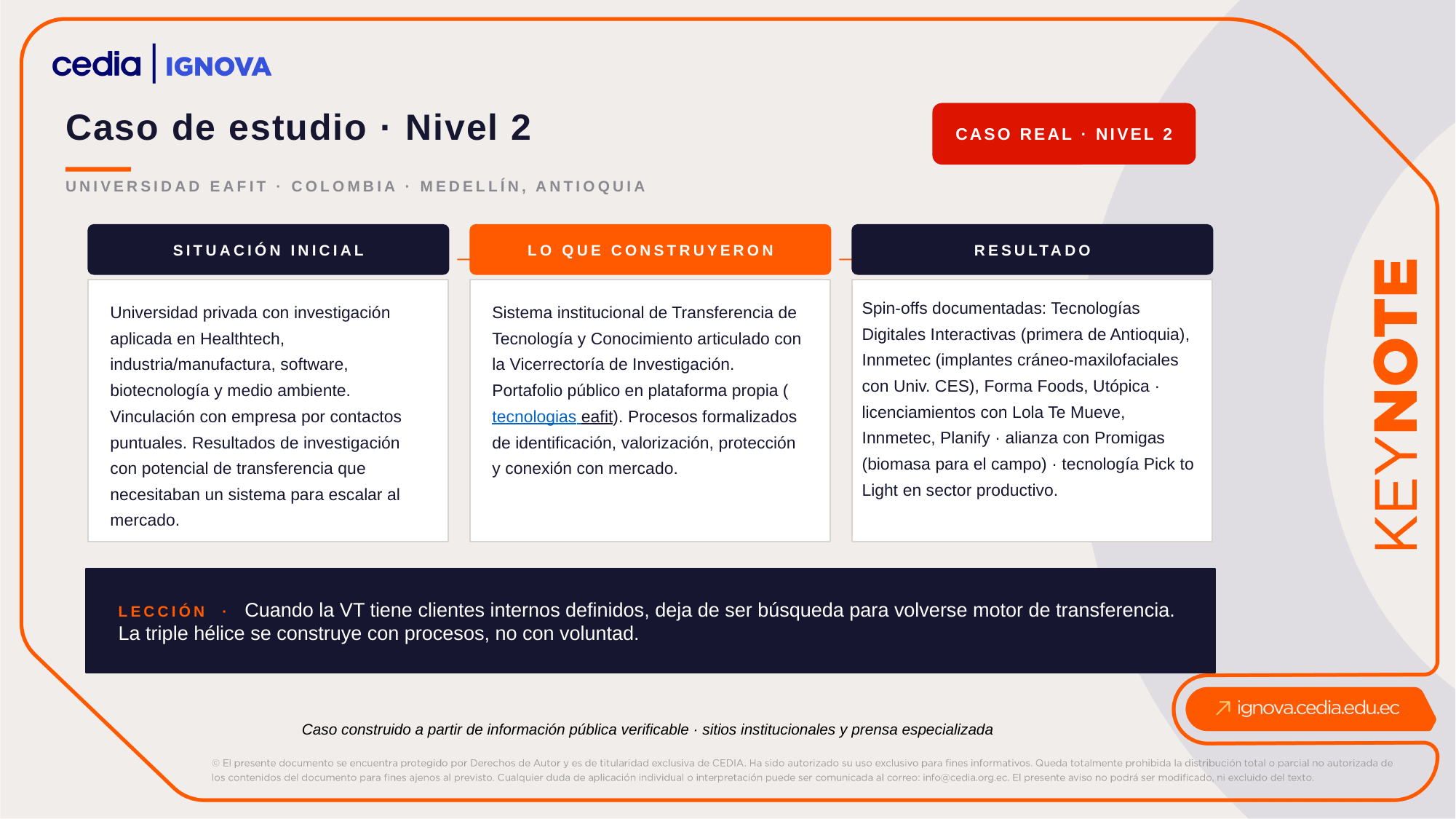

Caso de estudio · Nivel 2

CASO REAL · NIVEL 2

UNIVERSIDAD EAFIT · COLOMBIA · MEDELLÍN, ANTIOQUIA

SITUACIÓN INICIAL

LO QUE CONSTRUYERON

RESULTADO
→
→

Spin-offs documentadas: Tecnologías Digitales Interactivas (primera de Antioquia), Innmetec (implantes cráneo-maxilofaciales con Univ. CES), Forma Foods, Utópica · licenciamientos con Lola Te Mueve, Innmetec, Planify · alianza con Promigas (biomasa para el campo) · tecnología Pick to Light en sector productivo.
Universidad privada con investigación aplicada en Healthtech, industria/manufactura, software, biotecnología y medio ambiente. Vinculación con empresa por contactos puntuales. Resultados de investigación con potencial de transferencia que necesitaban un sistema para escalar al mercado.
Sistema institucional de Transferencia de Tecnología y Conocimiento articulado con la Vicerrectoría de Investigación. Portafolio público en plataforma propia (tecnologias eafit). Procesos formalizados de identificación, valorización, protección y conexión con mercado.

LECCIÓN  ·  Cuando la VT tiene clientes internos definidos, deja de ser búsqueda para volverse motor de transferencia. La triple hélice se construye con procesos, no con voluntad.
Caso construido a partir de información pública verificable · sitios institucionales y prensa especializada